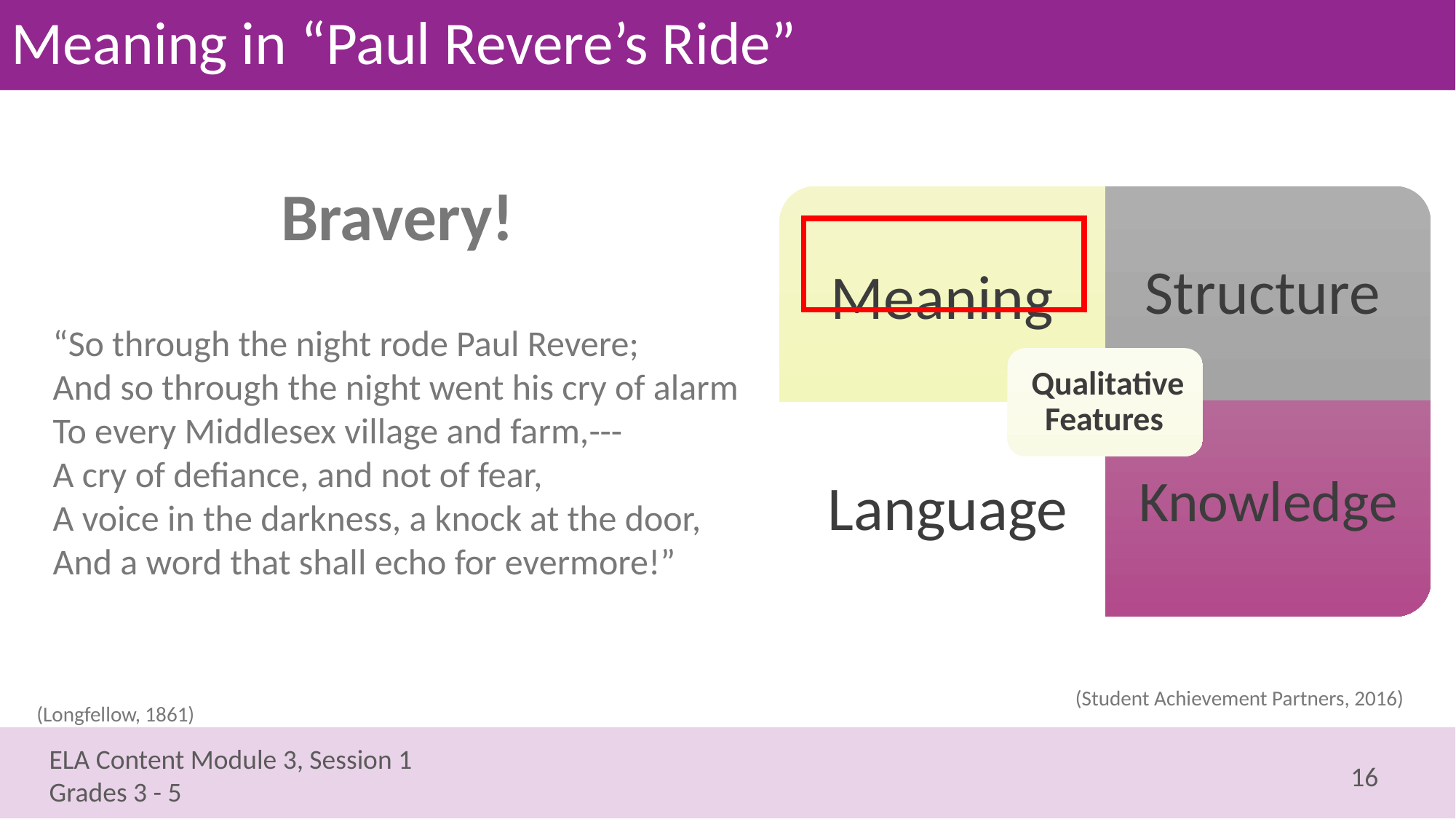

# Meaning in “Paul Revere’s Ride”
Bravery!

“So through the night rode Paul Revere;
And so through the night went his cry of alarm
To every Middlesex village and farm,---
A cry of defiance, and not of fear,
A voice in the darkness, a knock at the door,
And a word that shall echo for evermore!”
Meaning
Structure
Language
Knowledge
Qualitative Features

(Student Achievement Partners, 2016)
(Longfellow, 1861)
16